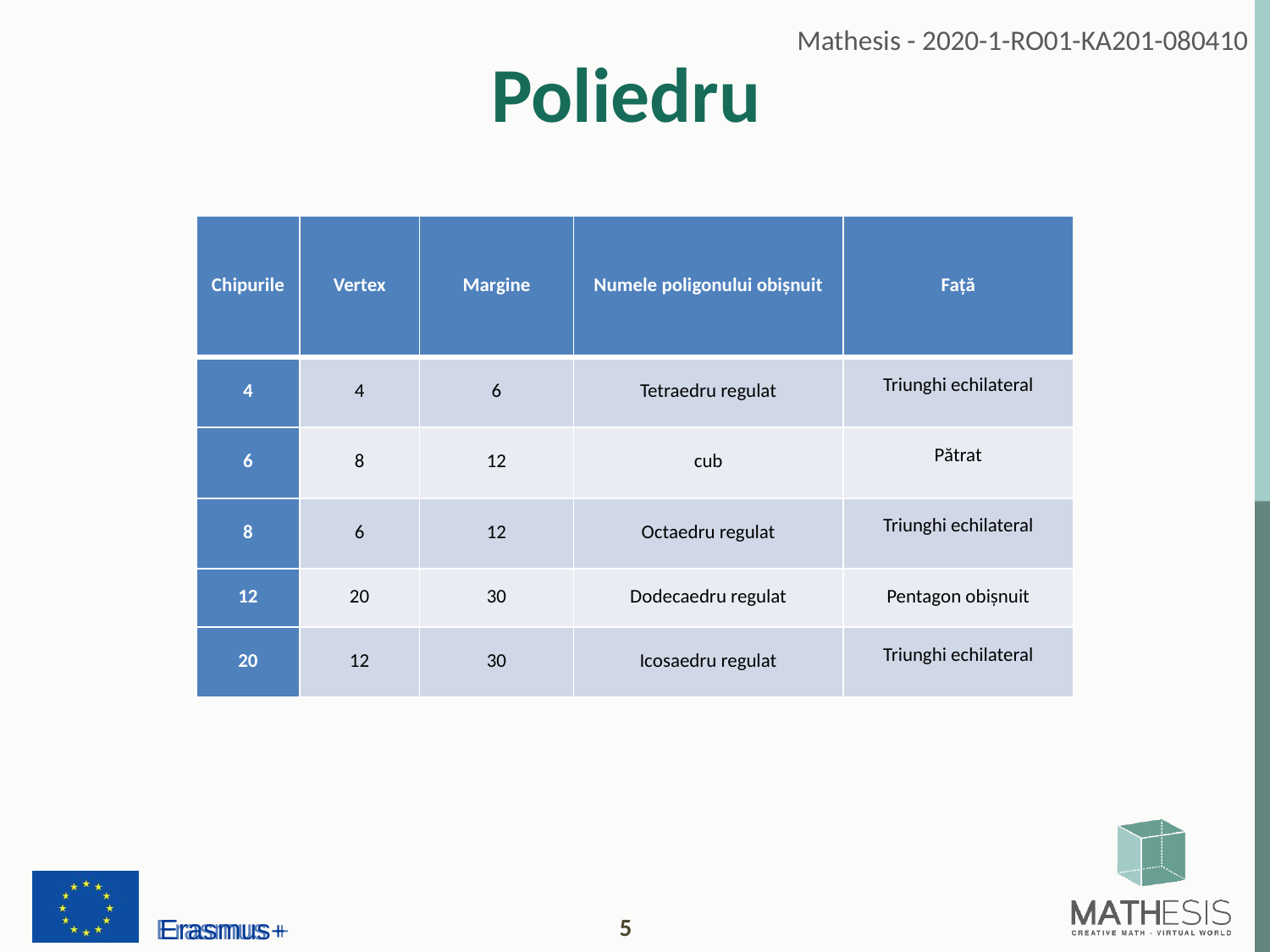

# Poliedru
| Chipurile | Vertex | Margine | Numele poligonului obișnuit | Față |
| --- | --- | --- | --- | --- |
| 4 | 4 | 6 | Tetraedru regulat | Triunghi echilateral |
| 6 | 8 | 12 | cub | Pătrat |
| 8 | 6 | 12 | Octaedru regulat | Triunghi echilateral |
| 12 | 20 | 30 | Dodecaedru regulat | Pentagon obișnuit |
| 20 | 12 | 30 | Icosaedru regulat | Triunghi echilateral |